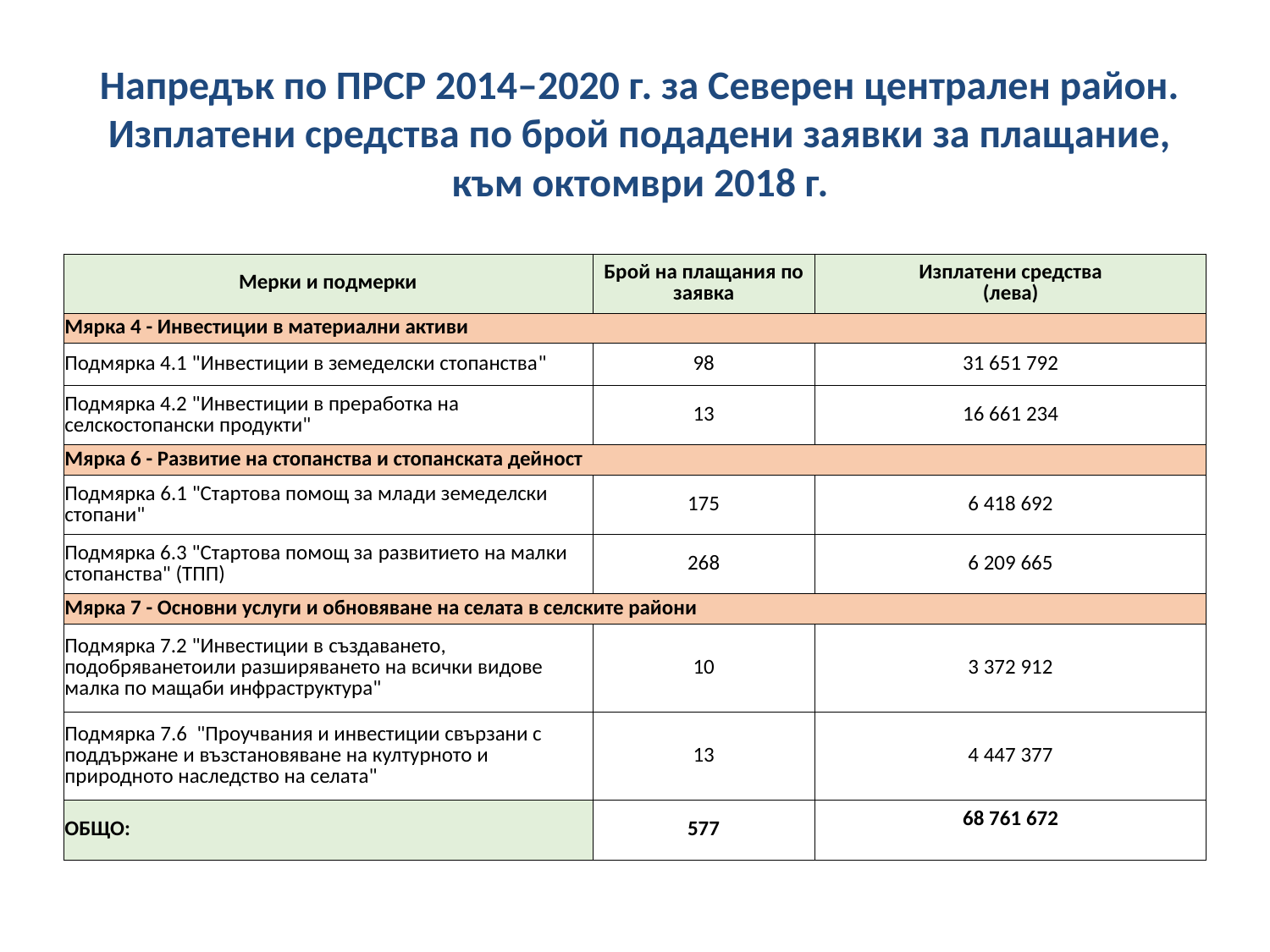

Напредък по ПРСР 2014–2020 г. за Северен централен район.
Изплатени средства по брой подадени заявки за плащание, към октомври 2018 г.
| Мерки и подмерки | Брой на плащания по заявка | Изплатени средства (лева) |
| --- | --- | --- |
| Мярка 4 - Инвестиции в материални активи |  |  |
| Подмярка 4.1 "Инвестиции в земеделски стопанства" | 98 | 31 651 792 |
| Подмярка 4.2 "Инвестиции в преработка на селскостопански продукти" | 13 | 16 661 234 |
| Мярка 6 - Развитие на стопанства и стопанската дейност |  |  |
| Подмярка 6.1 "Стартова помощ за млади земеделски стопани" | 175 | 6 418 692 |
| Подмярка 6.3 "Стартова помощ за развитието на малки стопанства" (ТПП) | 268 | 6 209 665 |
| Мярка 7 - Основни услуги и обновяване на селата в селските райони |  |  |
| Подмярка 7.2 "Инвестиции в създаването, подобряванетоили разширяването на всички видове малка по мащаби инфраструктура" | 10 | 3 372 912 |
| Подмярка 7.6 "Проучвания и инвестиции свързани с поддържане и възстановяване на културното и природното наследство на селата" | 13 | 4 447 377 |
| ОБЩО: | 577 | 68 761 672 |